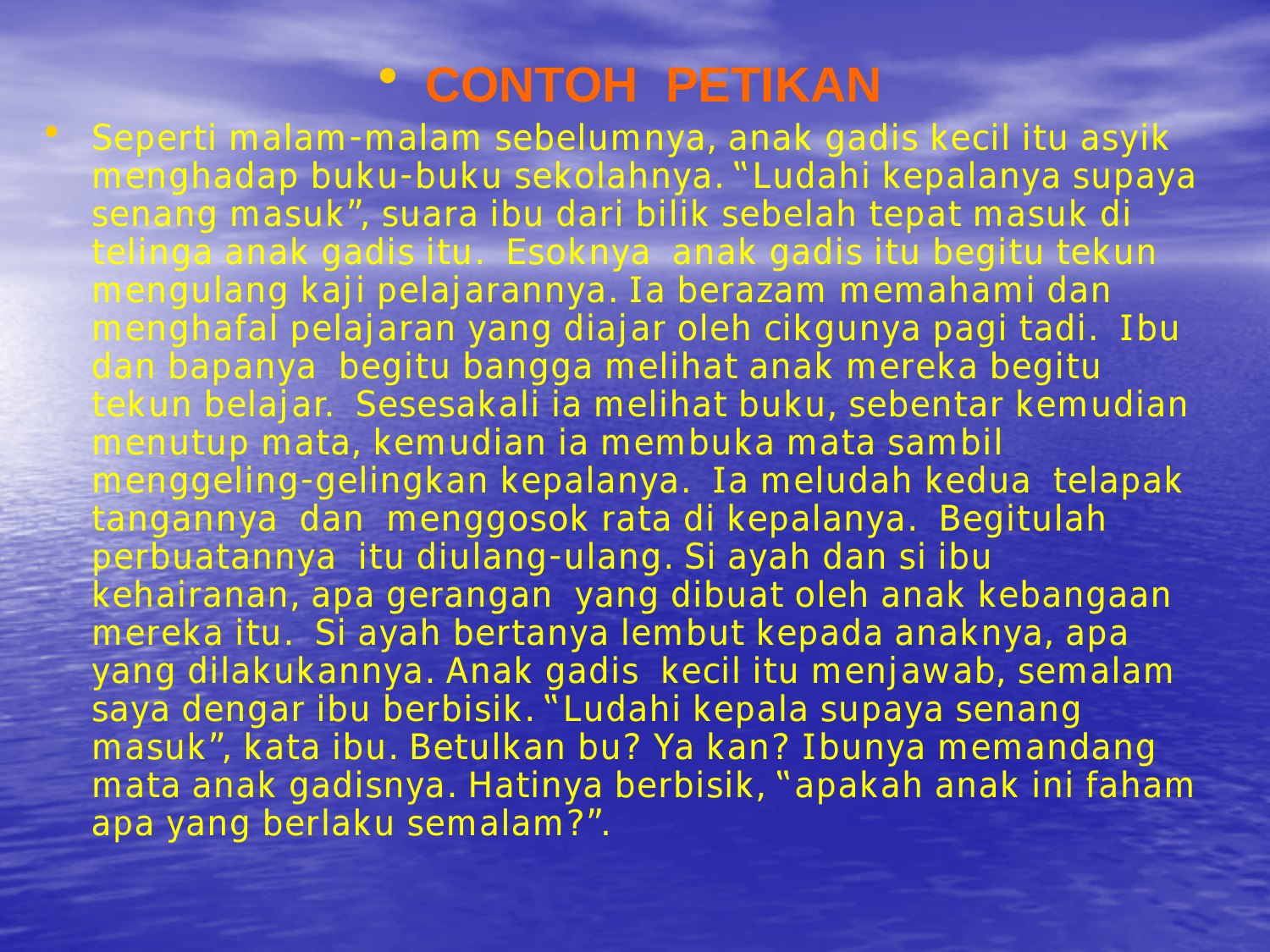

CONTOH  PETIKAN
Seperti malam-malam sebelumnya, anak gadis kecil itu asyik menghadap buku-buku sekolahnya. “Ludahi kepalanya supaya senang masuk”, suara ibu dari bilik sebelah tepat masuk di telinga anak gadis itu.  Esoknya  anak gadis itu begitu tekun mengulang kaji pelajarannya. Ia berazam memahami dan menghafal pelajaran yang diajar oleh cikgunya pagi tadi.  Ibu dan bapanya  begitu bangga melihat anak mereka begitu tekun belajar.  Sesesakali ia melihat buku, sebentar kemudian menutup mata, kemudian ia membuka mata sambil menggeling-gelingkan kepalanya.  Ia meludah kedua  telapak tangannya  dan  menggosok rata di kepalanya.  Begitulah perbuatannya  itu diulang-ulang. Si ayah dan si ibu kehairanan, apa gerangan  yang dibuat oleh anak kebangaan mereka itu.  Si ayah bertanya lembut kepada anaknya, apa yang dilakukannya. Anak gadis  kecil itu menjawab, semalam saya dengar ibu berbisik. “Ludahi kepala supaya senang masuk”, kata ibu. Betulkan bu? Ya kan? Ibunya memandang mata anak gadisnya. Hatinya berbisik, “apakah anak ini faham apa yang berlaku semalam?”.